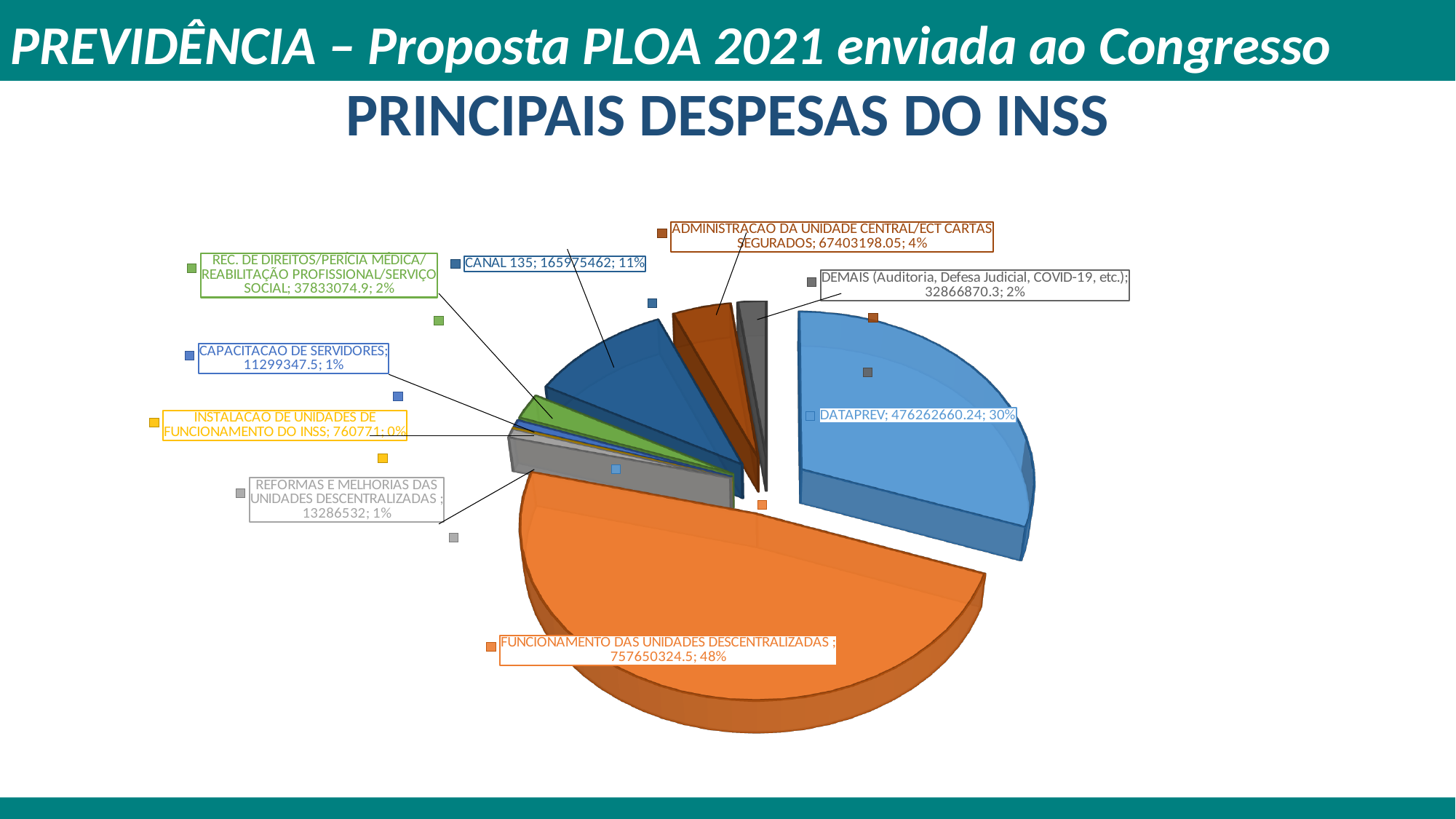

PREVIDÊNCIA – Proposta PLOA 2021 enviada ao Congresso
PRINCIPAIS DESPESAS DO INSS

[unsupported chart]